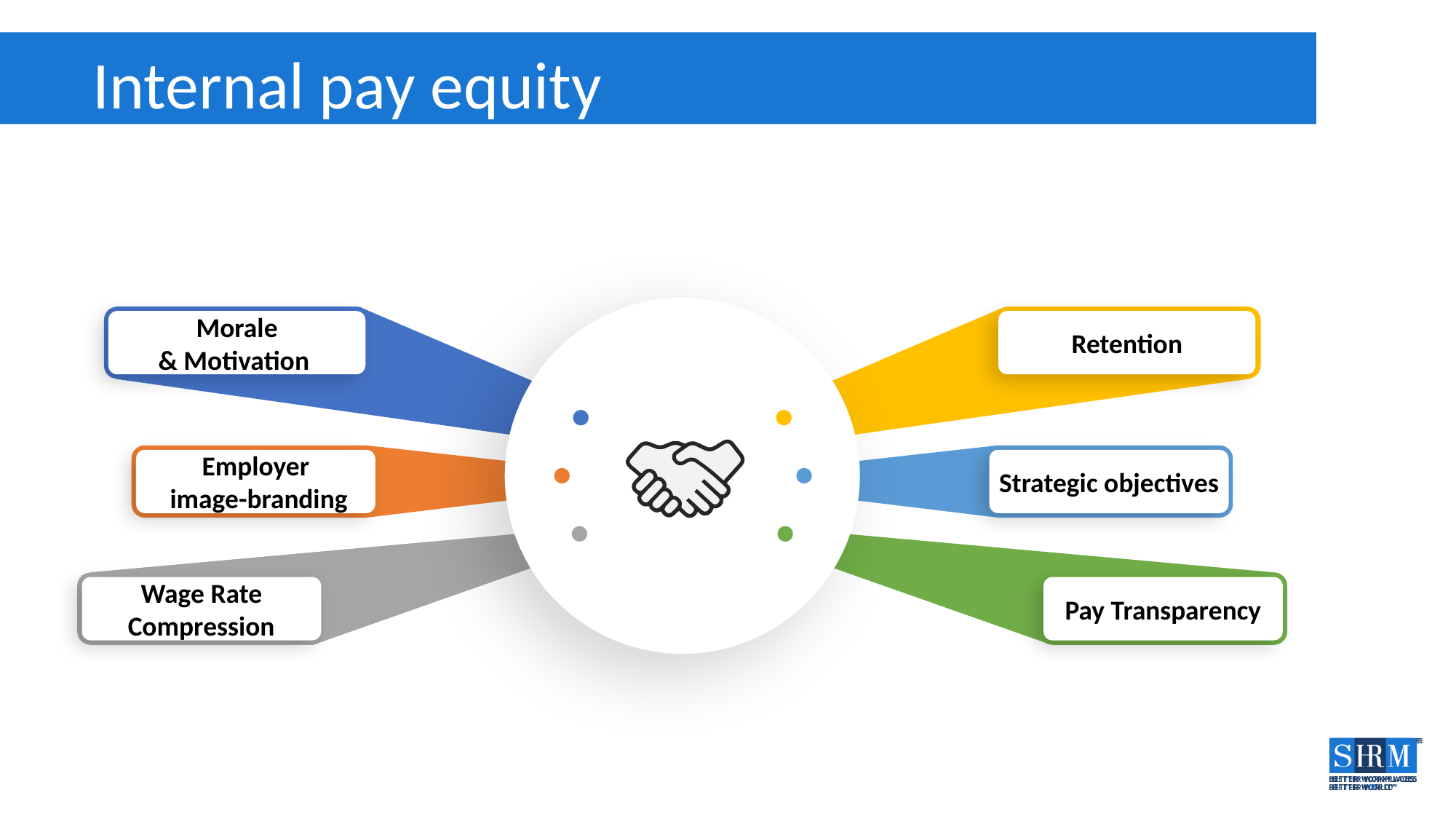

# Internal pay equity

 Morale
& Motivation
Retention

Employer
 image-branding
Strategic objectives

Wage Rate Compression
Pay Transparency